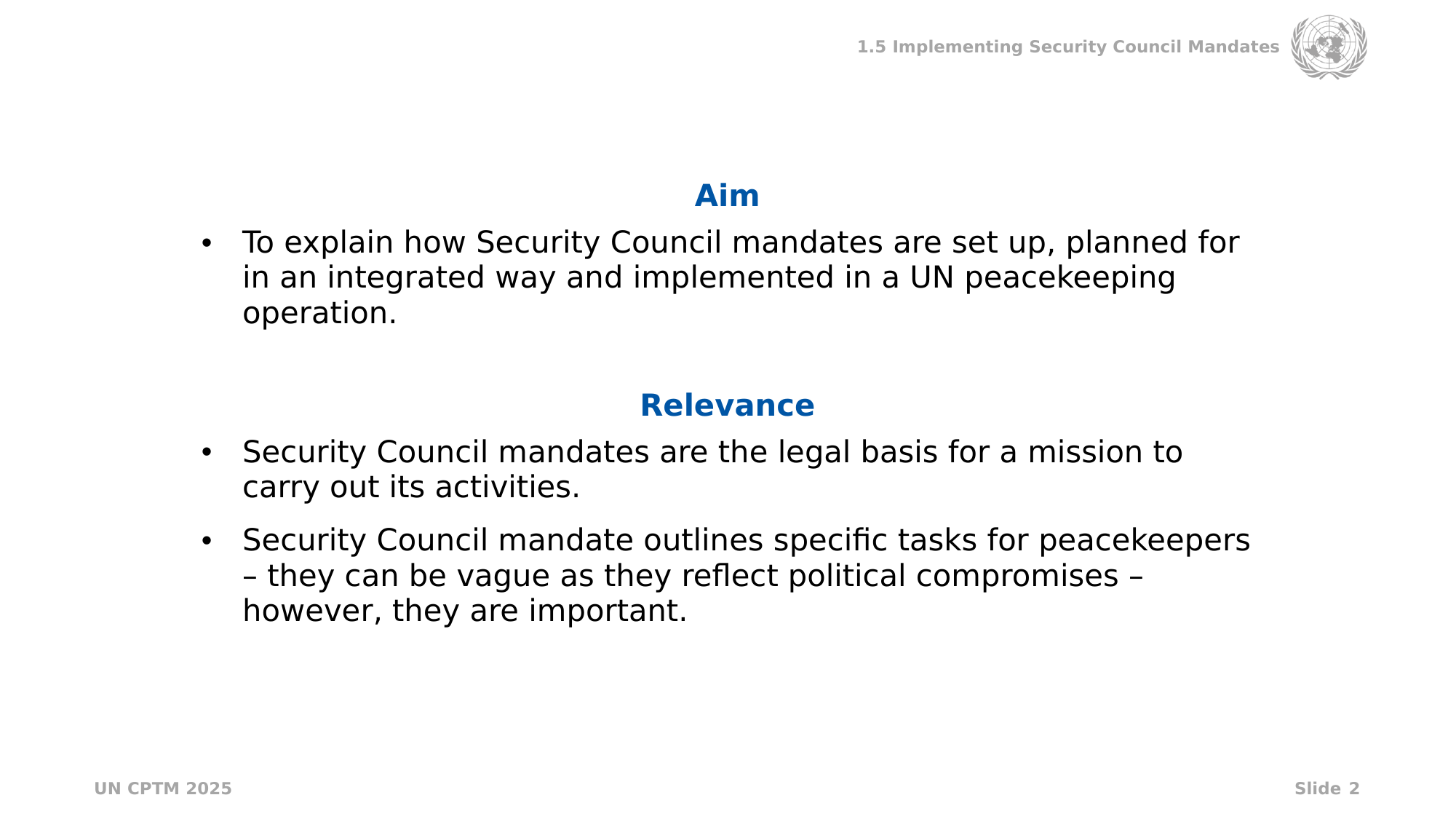

| Aim |
| --- |
| To explain how Security Council mandates are set up, planned for in an integrated way and implemented in a UN peacekeeping operation. |
|  |
| Relevance |
| Security Council mandates are the legal basis for a mission to carry out its activities. Security Council mandate outlines specific tasks for peacekeepers – they can be vague as they reflect political compromises – however, they are important. |